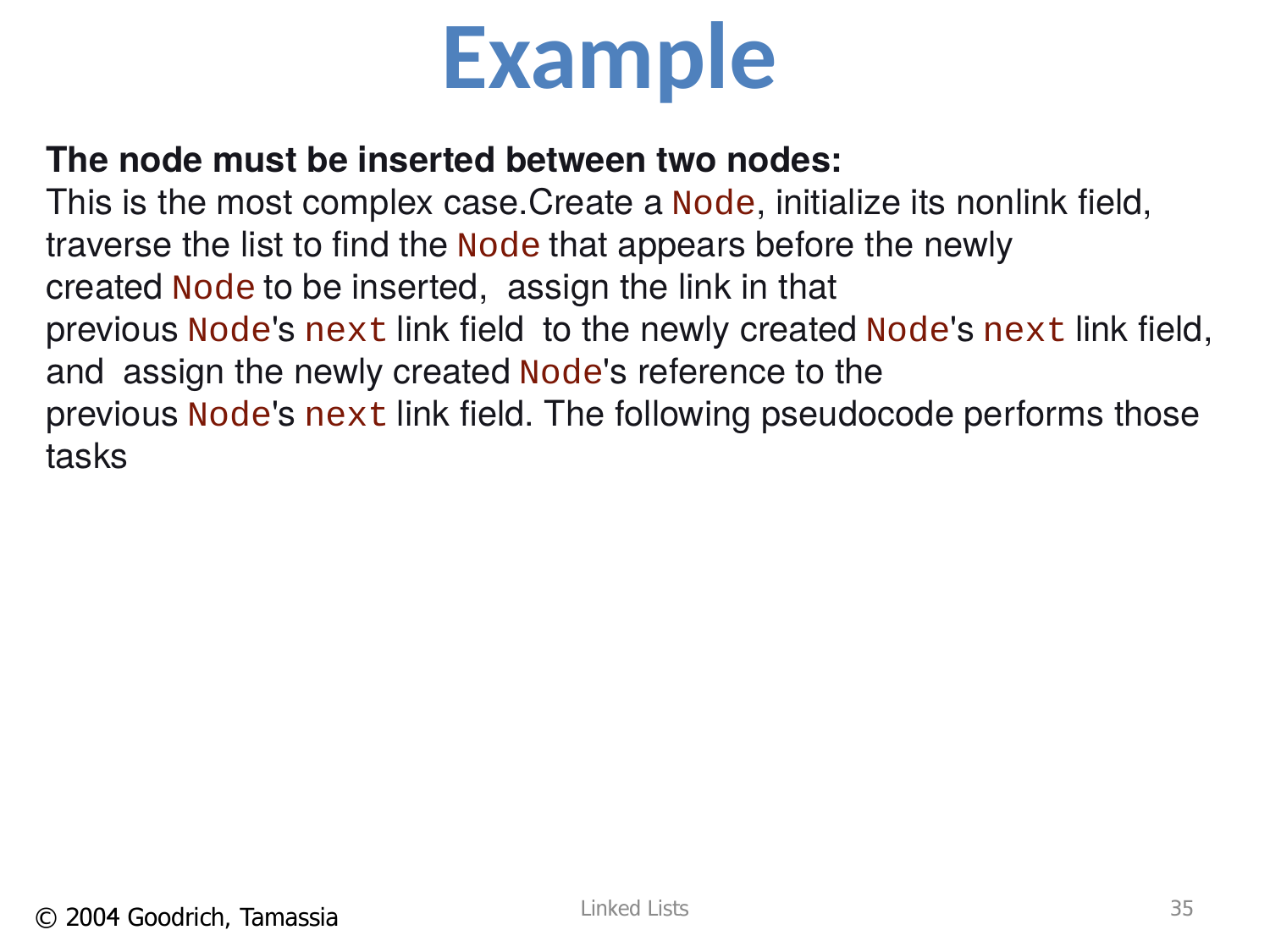

# Example
The node must be inserted between two nodes:
This is the most complex case.Create a Node, initialize its nonlink field,
traverse the list to find the Node that appears before the newly created Node to be inserted,  assign the link in that previous Node's next link field  to the newly created Node's next link field, and  assign the newly created Node's reference to the previous Node's next link field. The following pseudocode performs those tasks
Linked Lists
35